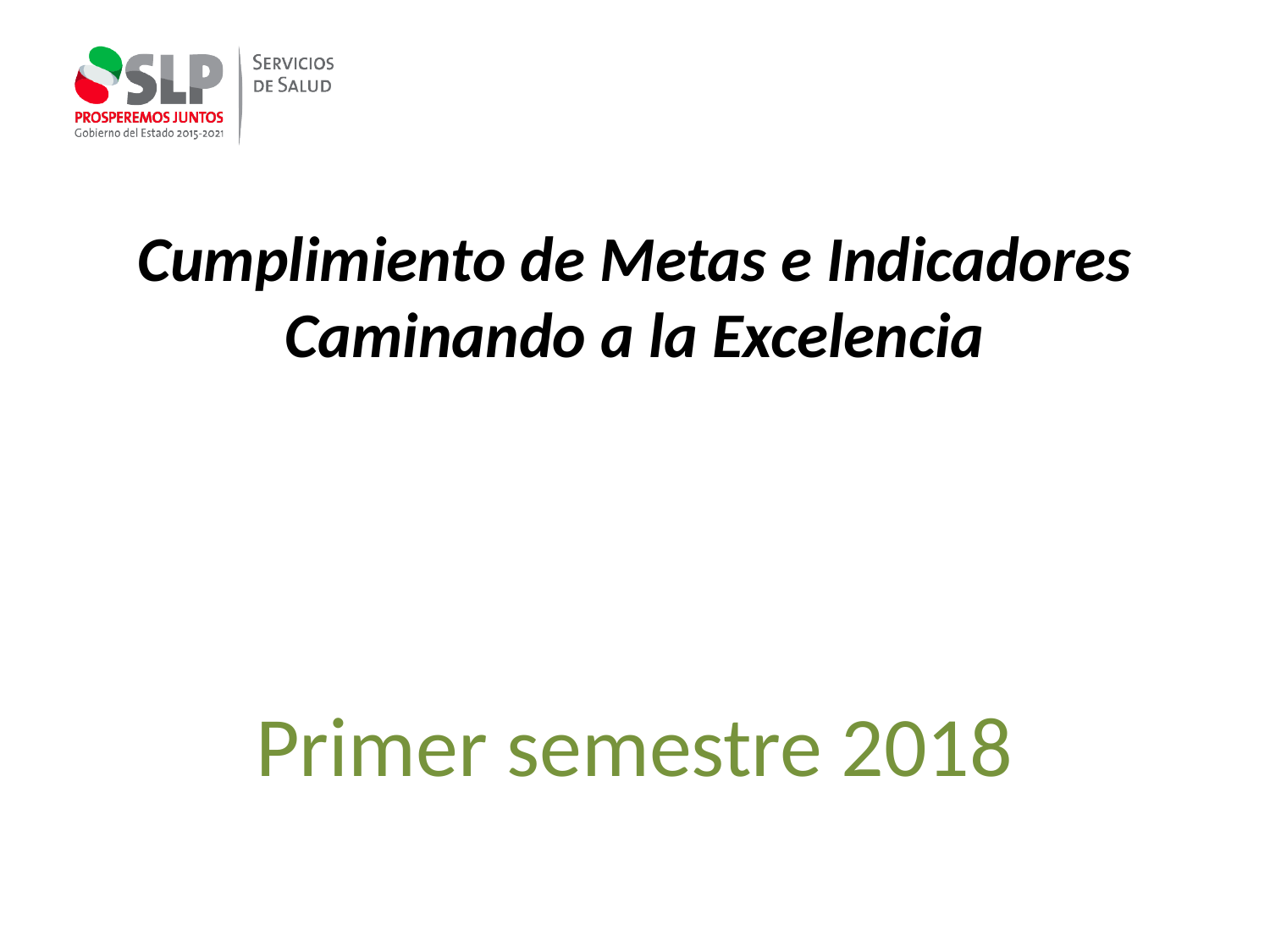

# Cumplimiento de Metas e Indicadores Caminando a la Excelencia
Primer semestre 2018